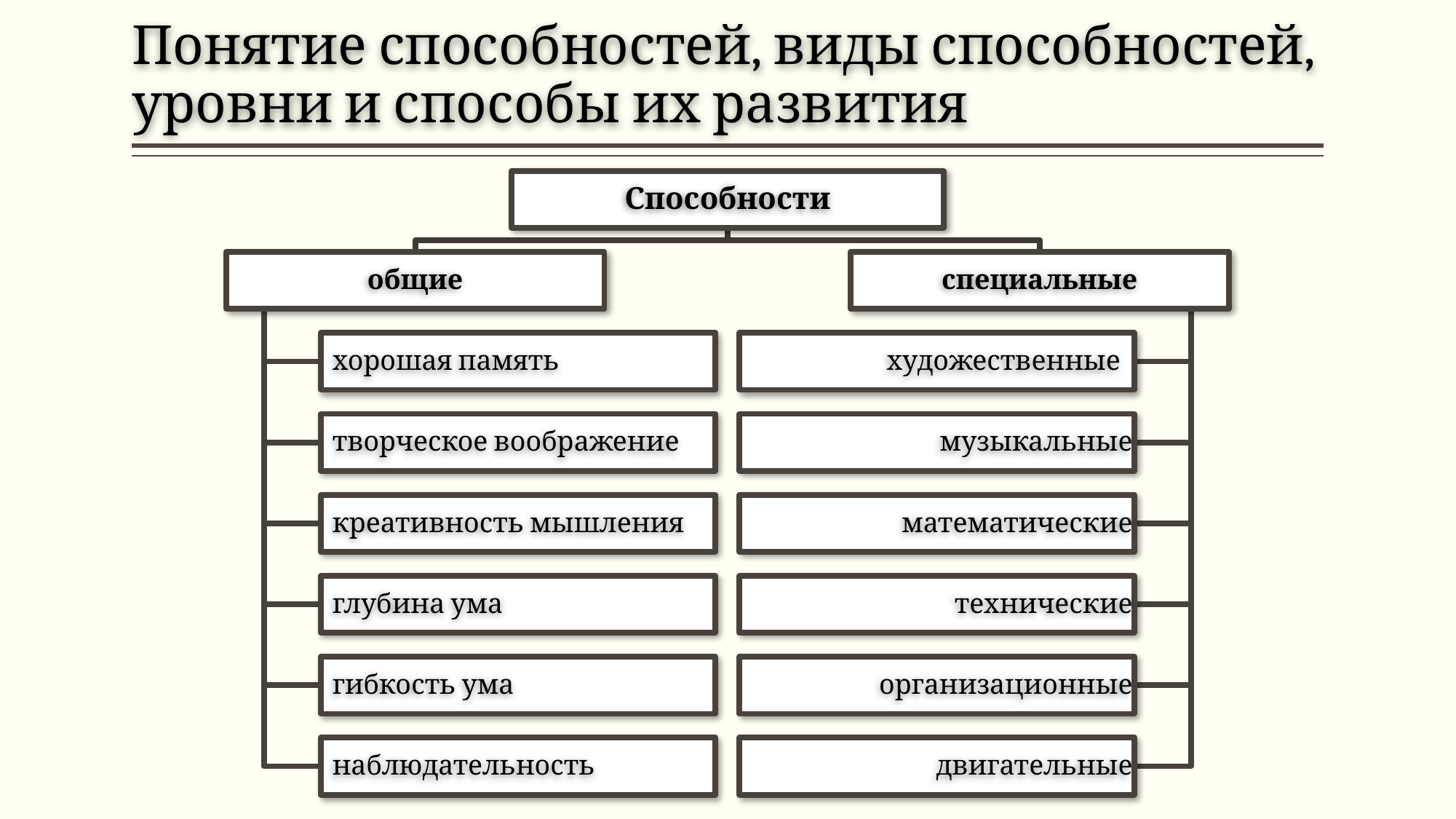

# Понятие способностей, виды способностей, уровни и способы их развития

Способности

общие

специальные

хорошая память

художественные

творческое воображение

музыкальные

креативность мышления

математические

глубина ума

технические

гибкость ума

организационные

наблюдательность

двигательные